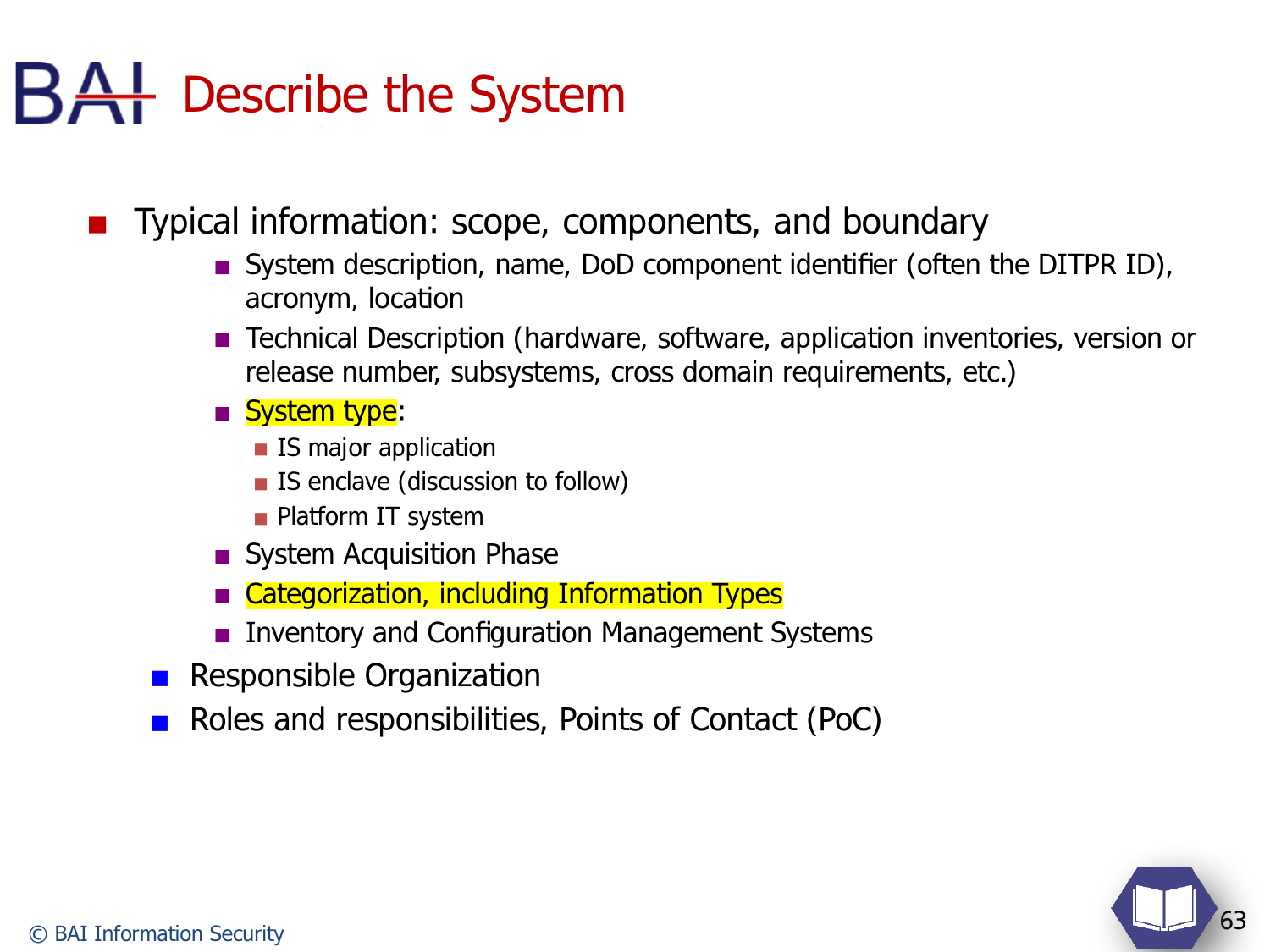

# Describe the System
63
Typical information: scope, components, and boundary
System description, name, DoD component identifier (often the DITPR ID), acronym, location
Technical Description (hardware, software, application inventories, version or release number, subsystems, cross domain requirements, etc.)
System type:
IS major application
IS enclave (discussion to follow)
Platform IT system
System Acquisition Phase
Categorization, including Information Types
Inventory and Configuration Management Systems
Responsible Organization
Roles and responsibilities, Points of Contact (PoC)